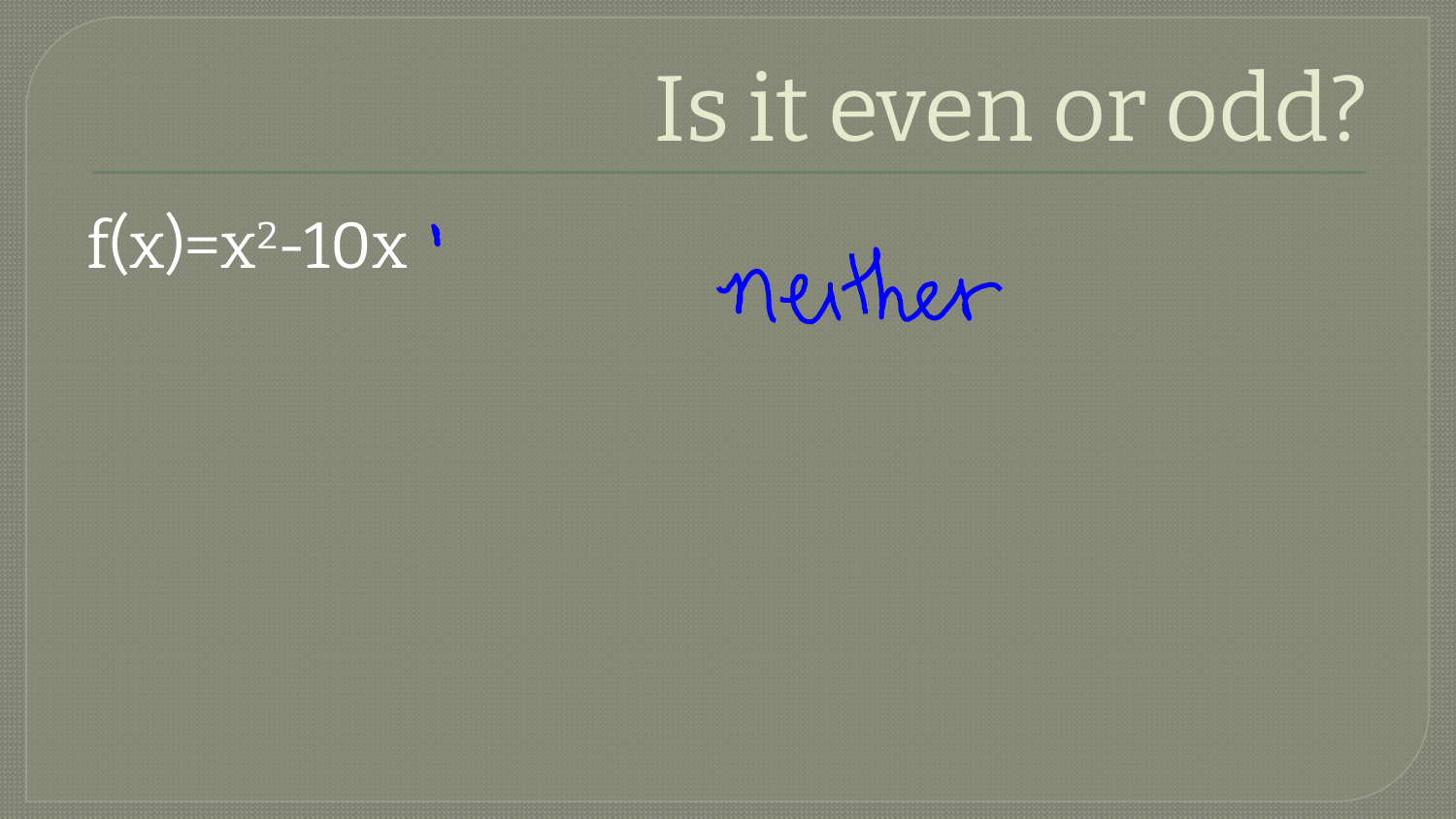

# Is it even or odd?
f(x)=x2-10x